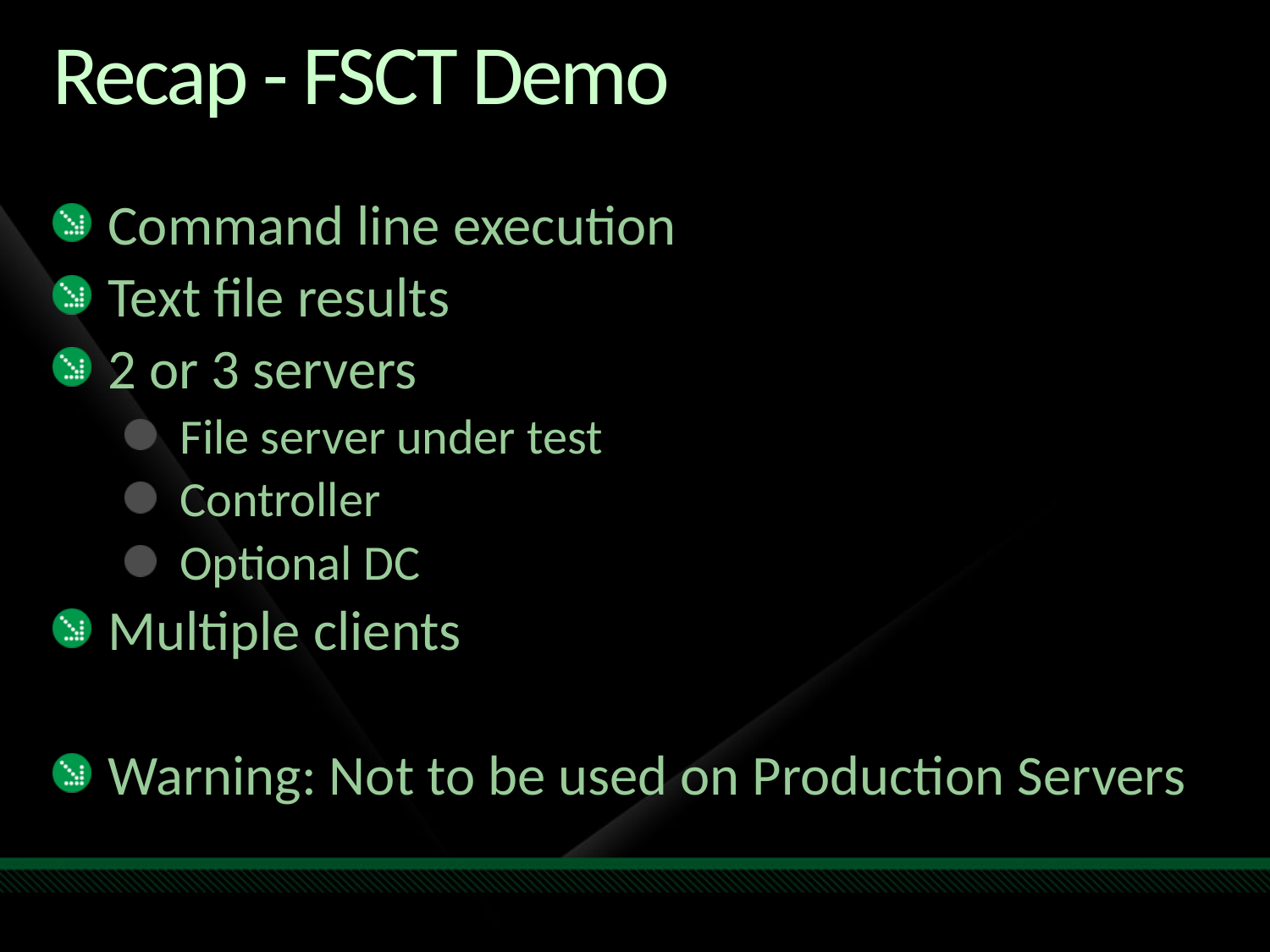

# Recap - FSCT Demo
Command line execution
Text file results
2 or 3 servers
File server under test
Controller
Optional DC
Multiple clients

Warning: Not to be used on Production Servers